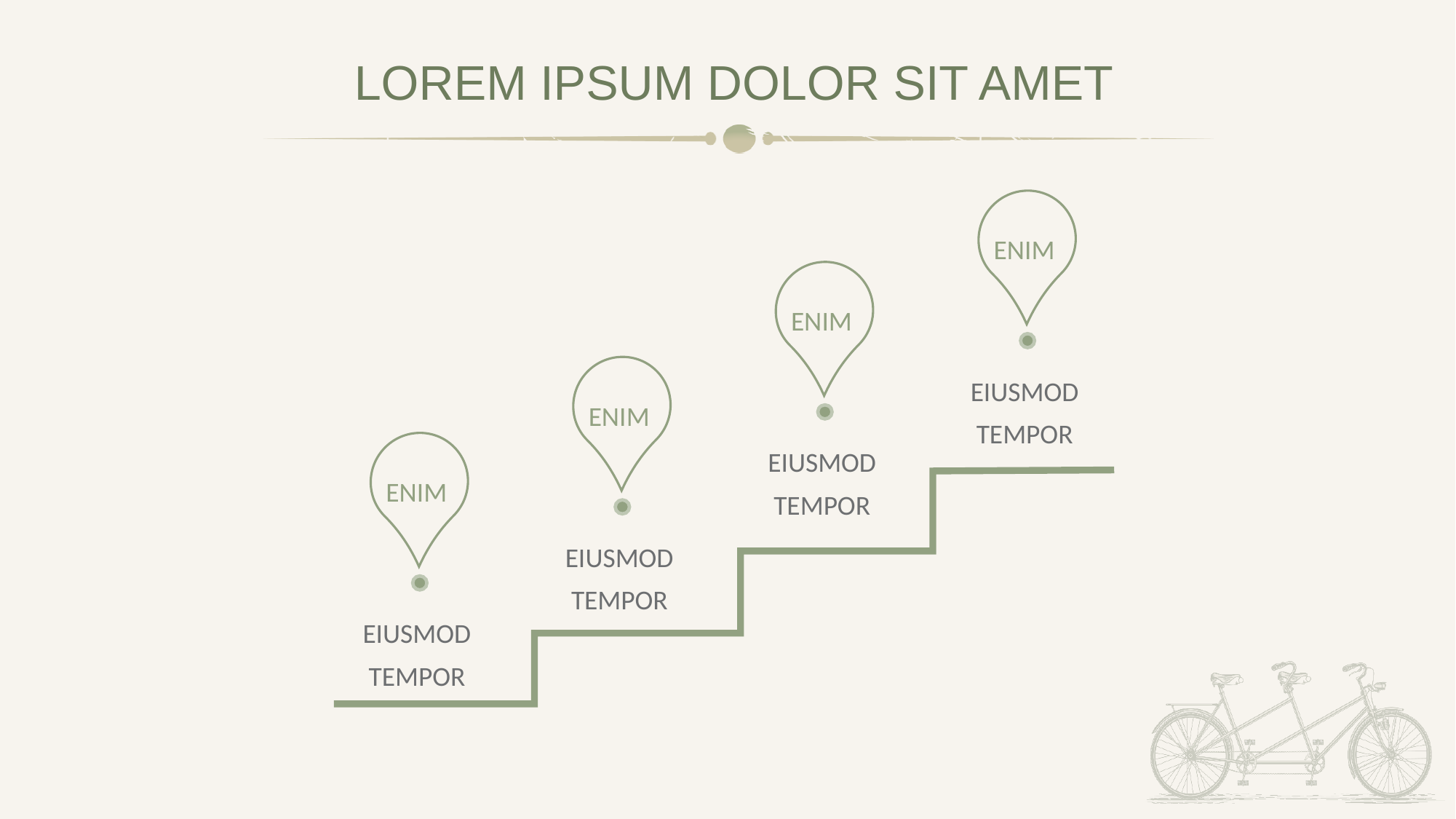

# LOREM IPSUM DOLOR SIT AMET

ENIM

EIUSMOD TEMPOR

ENIM

EIUSMOD TEMPOR

ENIM

EIUSMOD TEMPOR

ENIM

EIUSMOD TEMPOR